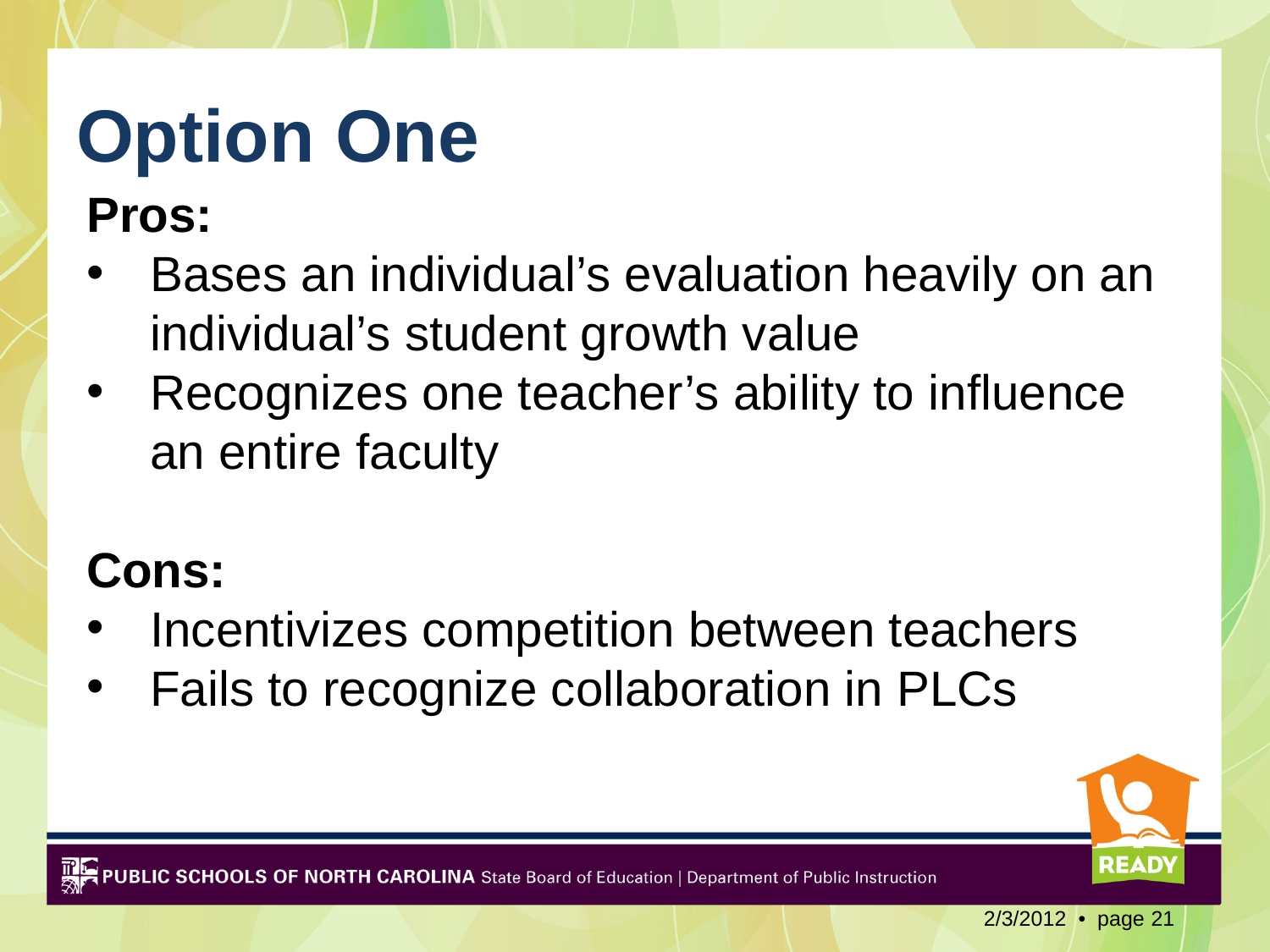

# Option One
Pros:
Bases an individual’s evaluation heavily on an individual’s student growth value
Recognizes one teacher’s ability to influence an entire faculty

Cons:
Incentivizes competition between teachers
Fails to recognize collaboration in PLCs

2/3/2012  •  page 21